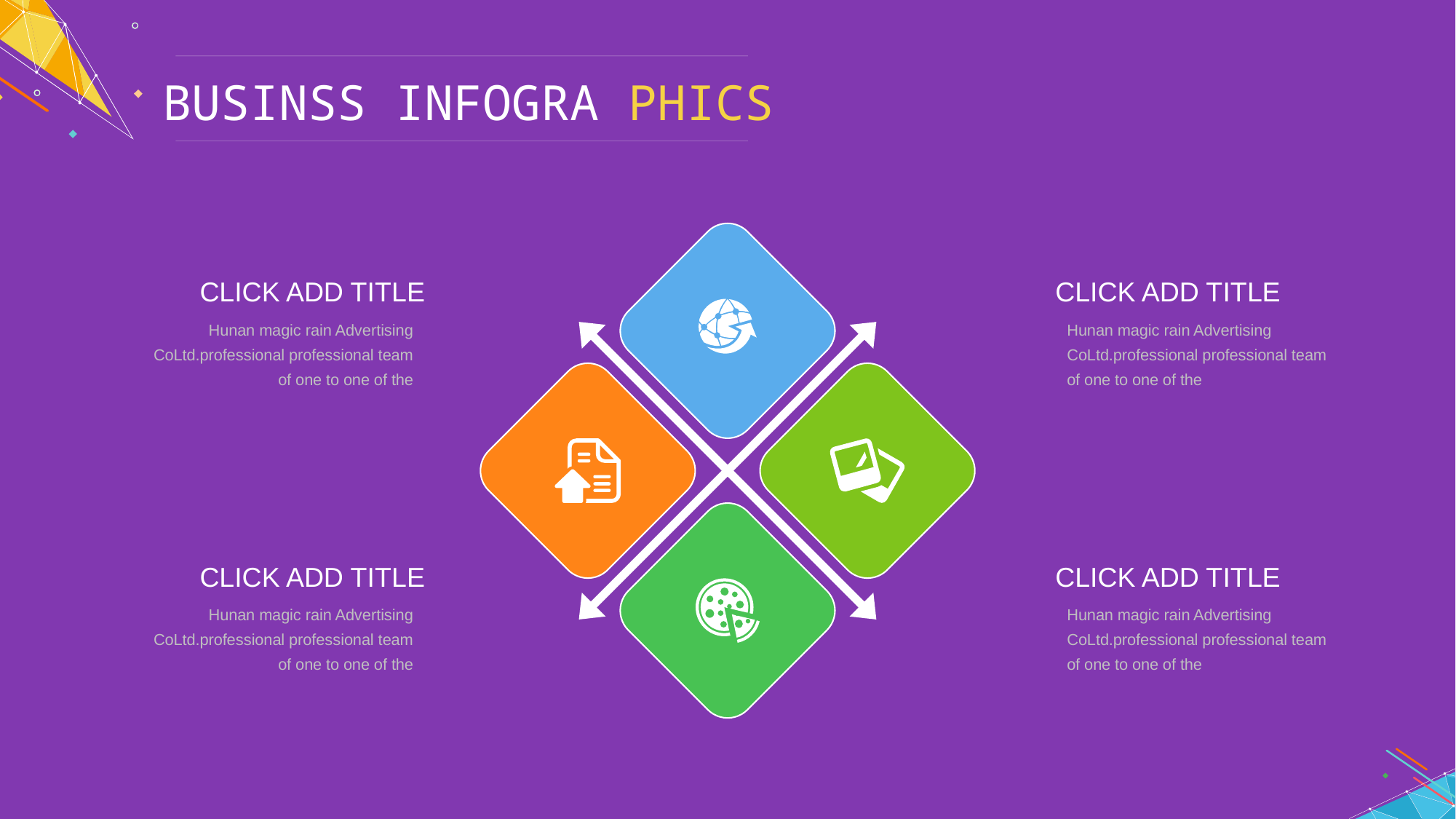

CLICK ADD TITLE
Hunan magic rain Advertising CoLtd.professional professional team of one to one of the
CLICK ADD TITLE
Hunan magic rain Advertising CoLtd.professional professional team of one to one of the

CLICK ADD TITLE
Hunan magic rain Advertising CoLtd.professional professional team of one to one of the
CLICK ADD TITLE
Hunan magic rain Advertising CoLtd.professional professional team of one to one of the